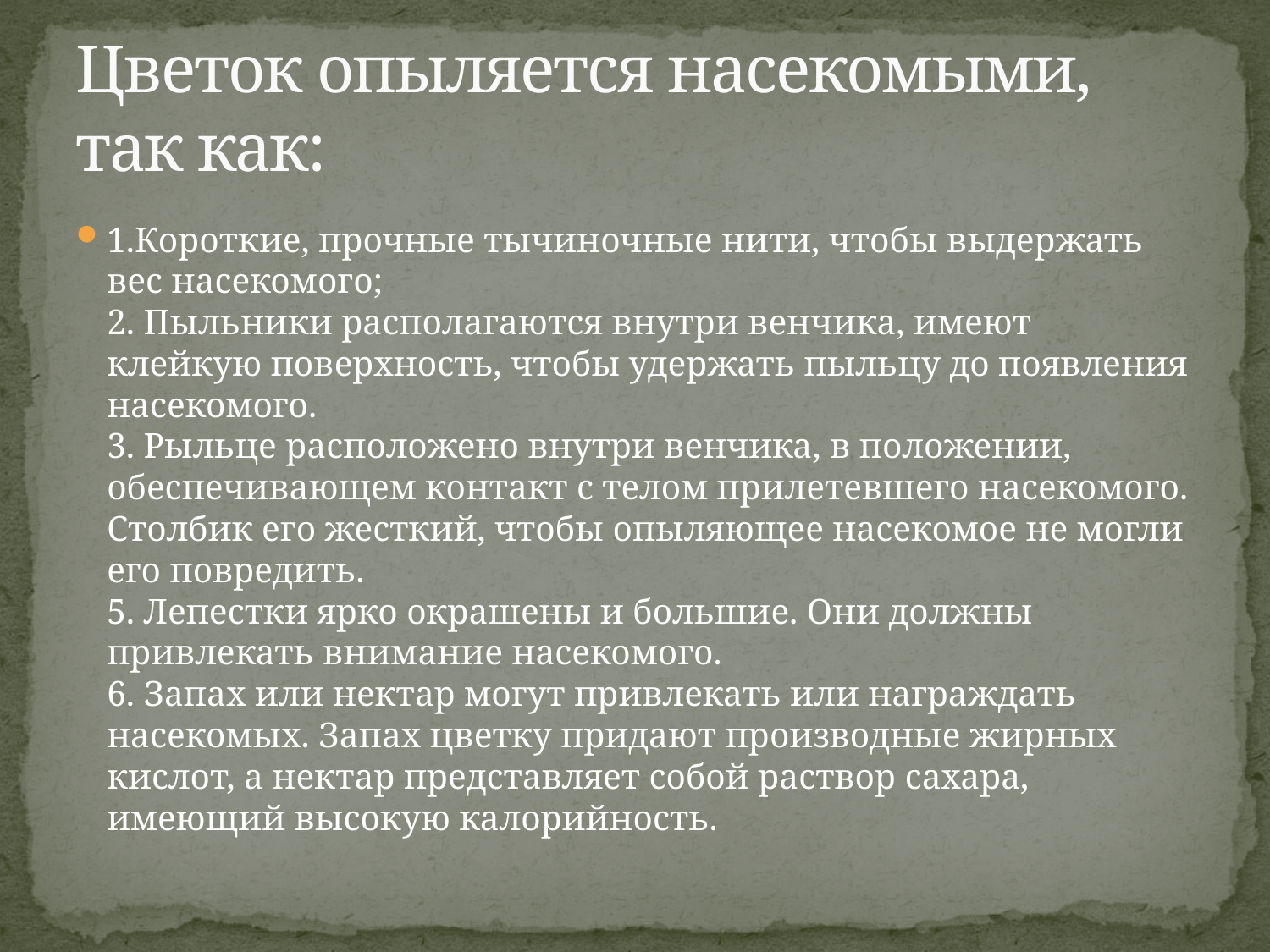

# Цветок опыляется насекомыми, так как:
1.Короткие, прочные тычиночные нити, чтобы выдержать вес насекомого;
2. Пыльники располагаются внутри венчика, имеют клейкую поверхность, чтобы удержать пыльцу до появления насекомого.
3. Рыльце расположено внутри венчика, в положении, обеспечивающем контакт с телом прилетевшего насекомого. Столбик его жесткий, чтобы опыляющее насекомое не могли его повредить.
5. Лепестки ярко окрашены и большие. Они должны привлекать внимание насекомого.
6. Запах или нектар могут привлекать или награждать насекомых. Запах цветку придают производные жирных кислот, а нектар представляет собой раствор сахара, имеющий высокую калорийность.